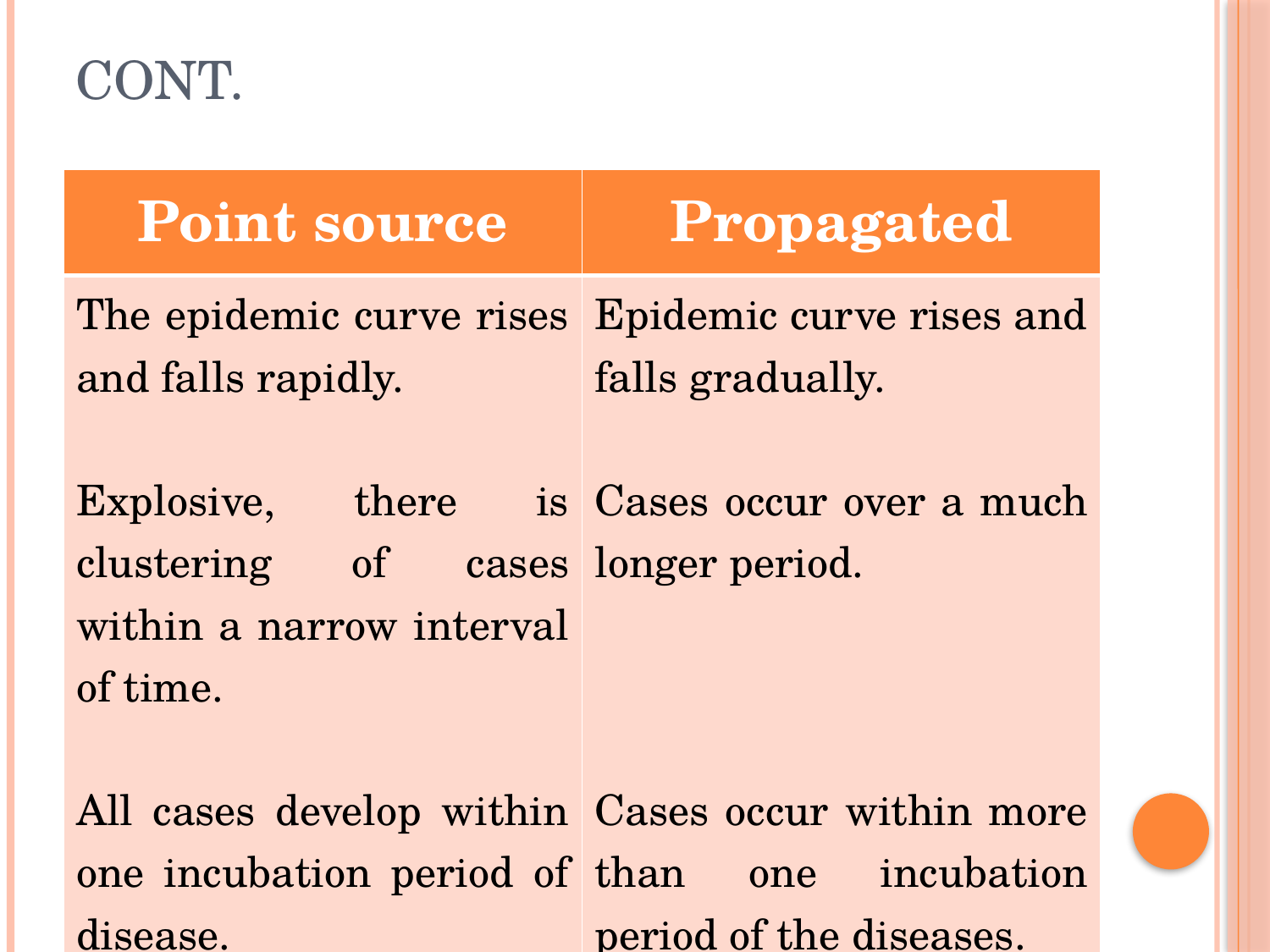

# Cont.

| Point source | Propagated |
| --- | --- |
| The epidemic curve rises and falls rapidly. Explosive, there is clustering of cases within a narrow interval of time. All cases develop within one incubation period of disease. | Epidemic curve rises and falls gradually. Cases occur over a much longer period. Cases occur within more than one incubation period of the diseases. |